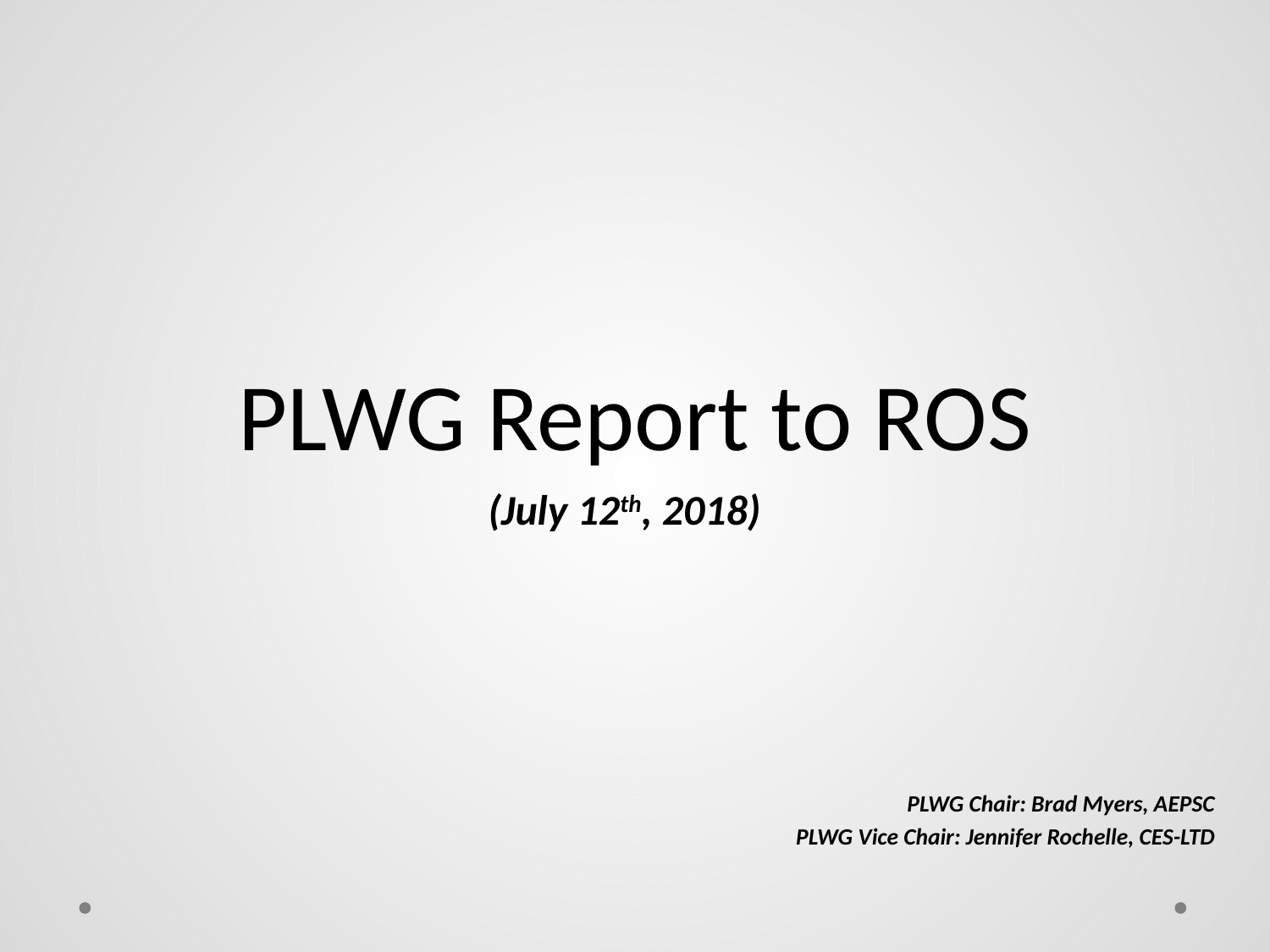

# PLWG Report to ROS
(July 12th, 2018)
PLWG Chair: Brad Myers, AEPSC
PLWG Vice Chair: Jennifer Rochelle, CES-LTD